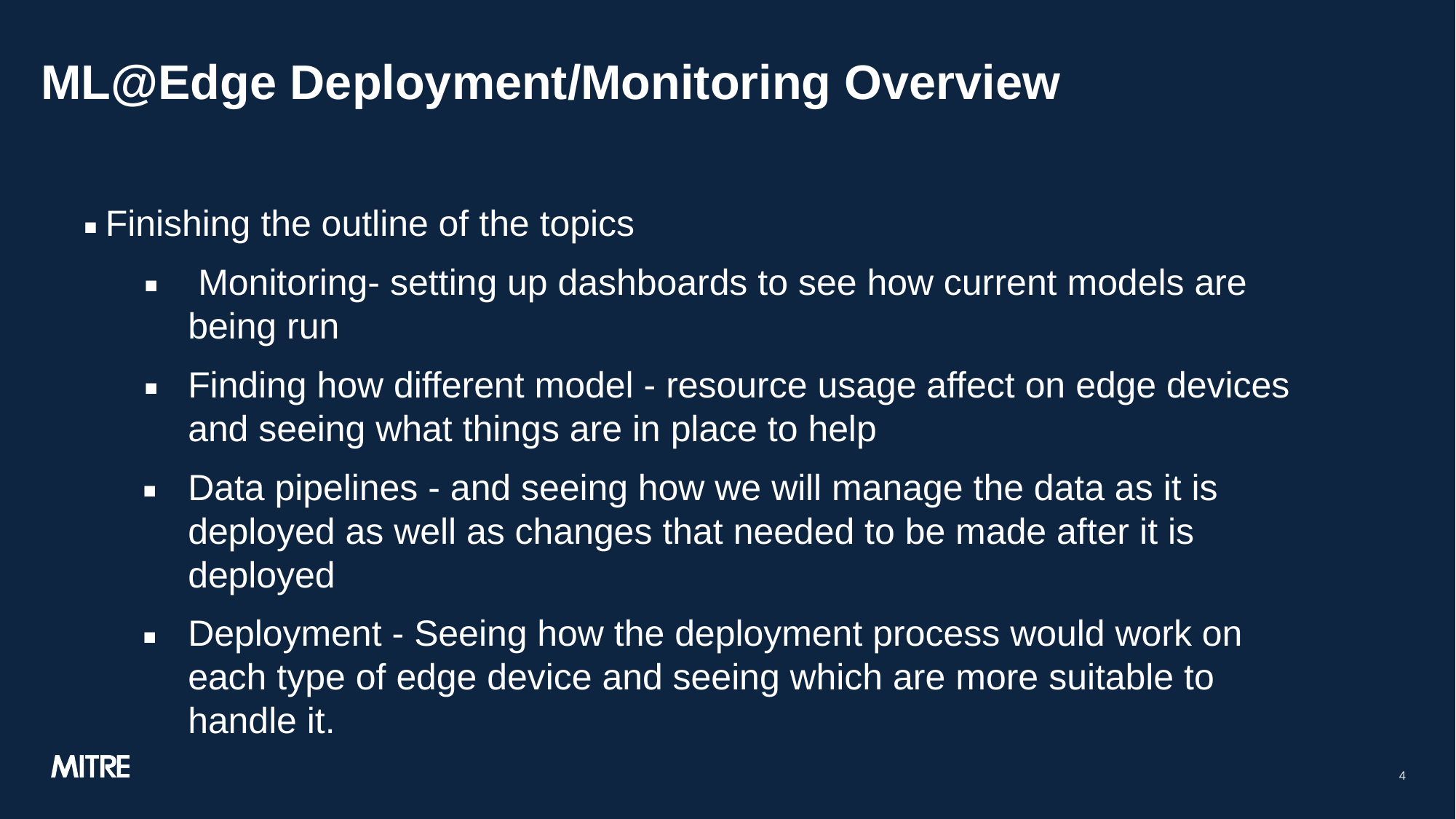

# ML@Edge Deployment/Monitoring Overview
Finishing the outline of the topics
 Monitoring- setting up dashboards to see how current models are being run
Finding how different model - resource usage affect on edge devices and seeing what things are in place to help
Data pipelines - and seeing how we will manage the data as it is deployed as well as changes that needed to be made after it is deployed
Deployment - Seeing how the deployment process would work on each type of edge device and seeing which are more suitable to handle it.
4